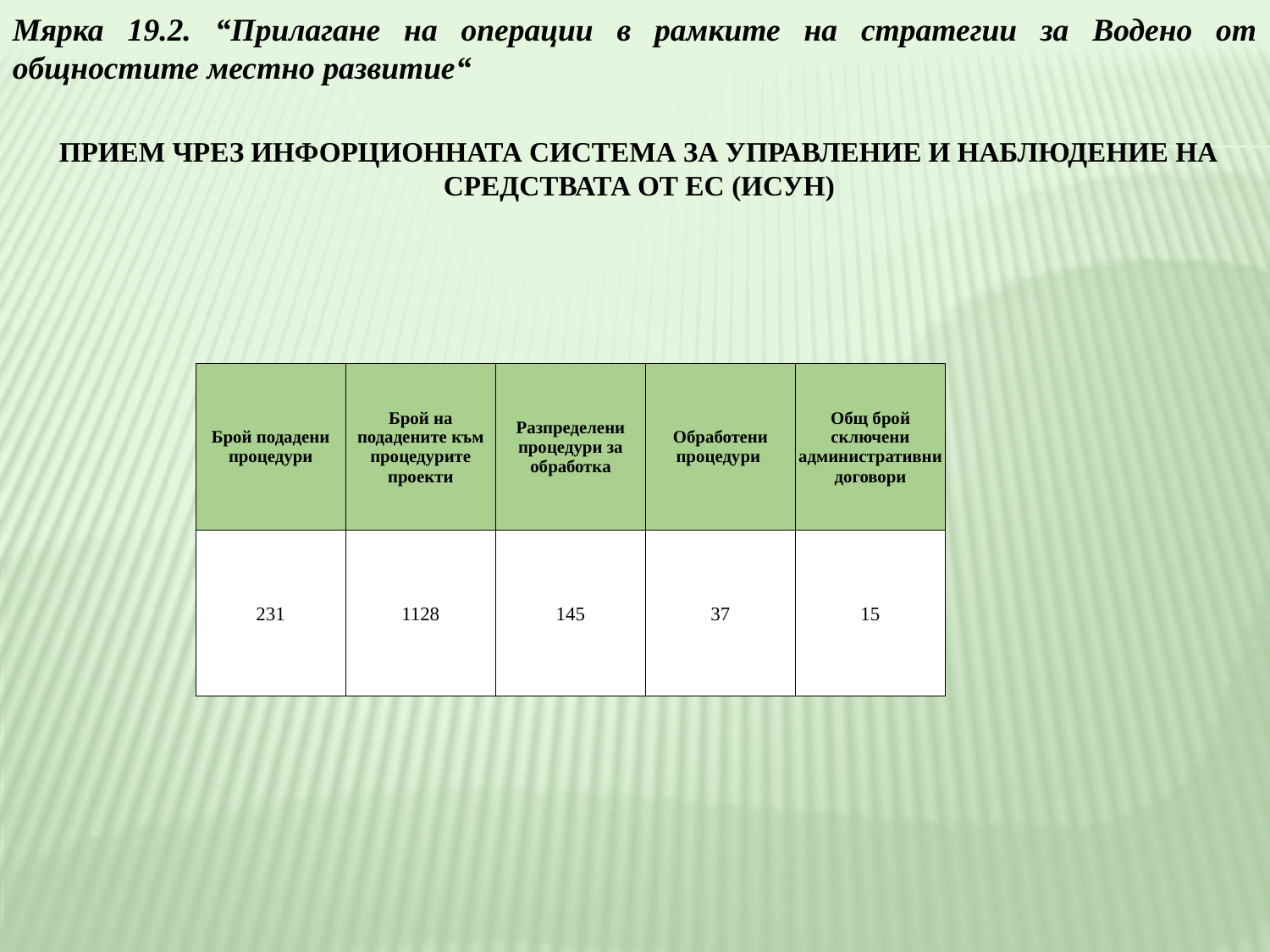

Мярка 19.2. “Прилагане на операции в рамките на стратегии за Водено от общностите местно развитие“
ПРИЕМ ЧРЕЗ ИНФОРЦИОННАТА СИСТЕМА ЗА УПРАВЛЕНИЕ И НАБЛЮДЕНИЕ НА СРЕДСТВАТА ОТ ЕС (ИСУН)
| Брой подадени процедури | Брой на подадените към процедурите проекти | Разпределени процедури за обработка | Обработени процедури | Общ брой сключени административни договори |
| --- | --- | --- | --- | --- |
| 231 | 1128 | 145 | 37 | 15 |